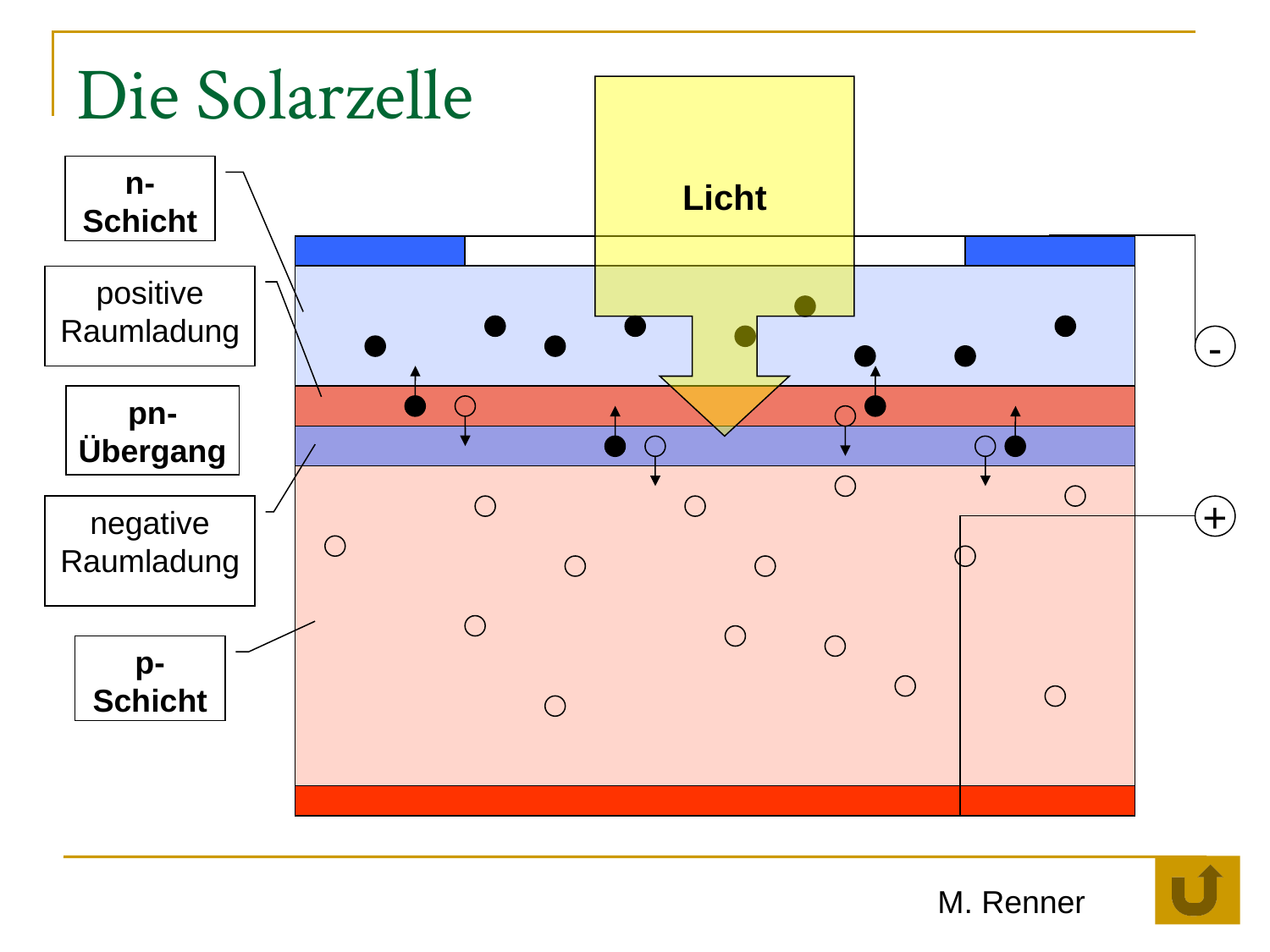

# Die Solarzelle
Licht
n-Schicht

positive
Raumladung

-

pn-
Übergang

negative
Raumladung

+

p-
Schicht

M. Renner